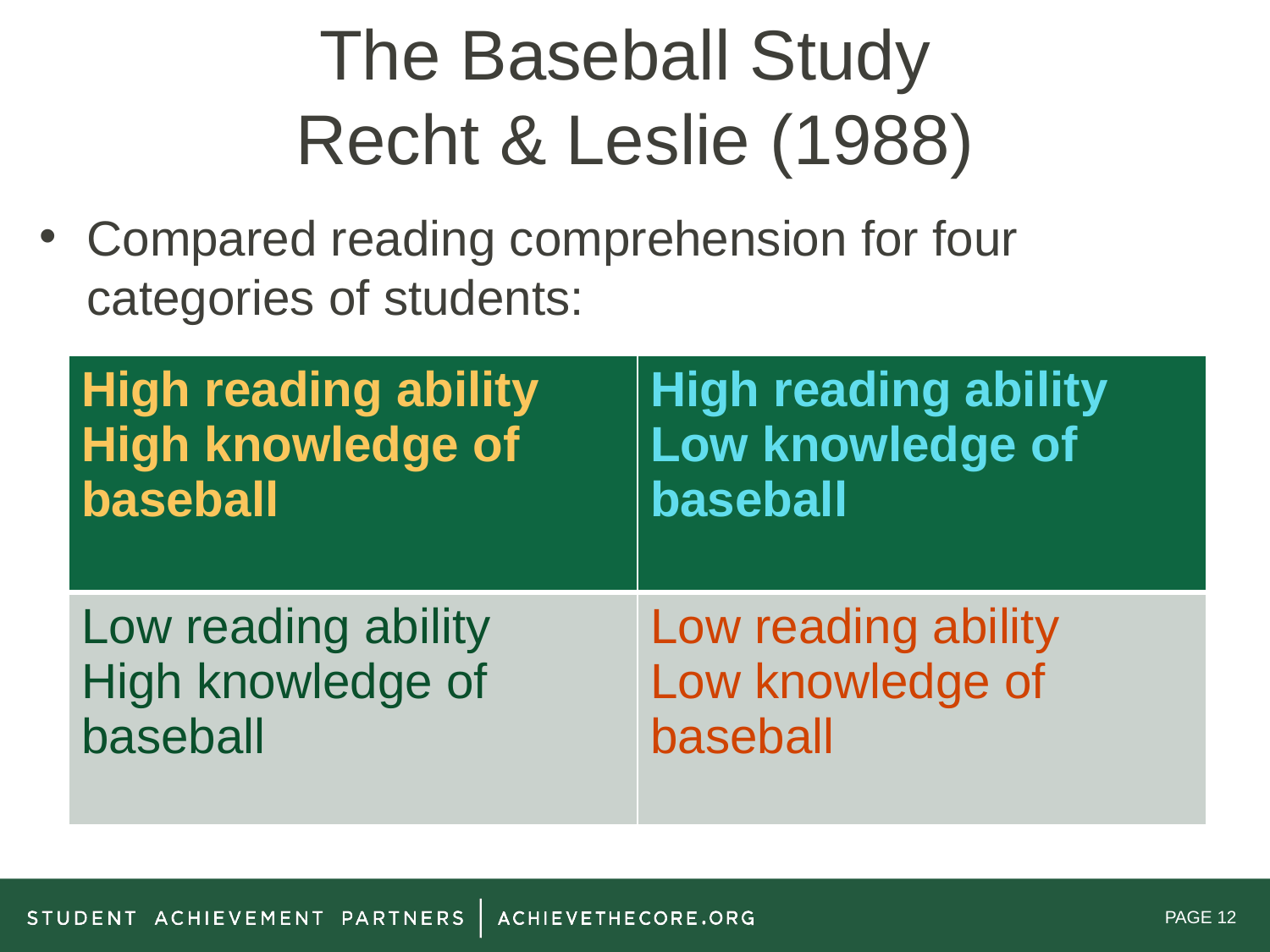

# The Baseball Study Recht & Leslie (1988)
Compared reading comprehension for four categories of students:

| High reading ability High knowledge of baseball | High reading ability Low knowledge of baseball |
| --- | --- |
| Low reading ability High knowledge of baseball | Low reading ability Low knowledge of baseball |